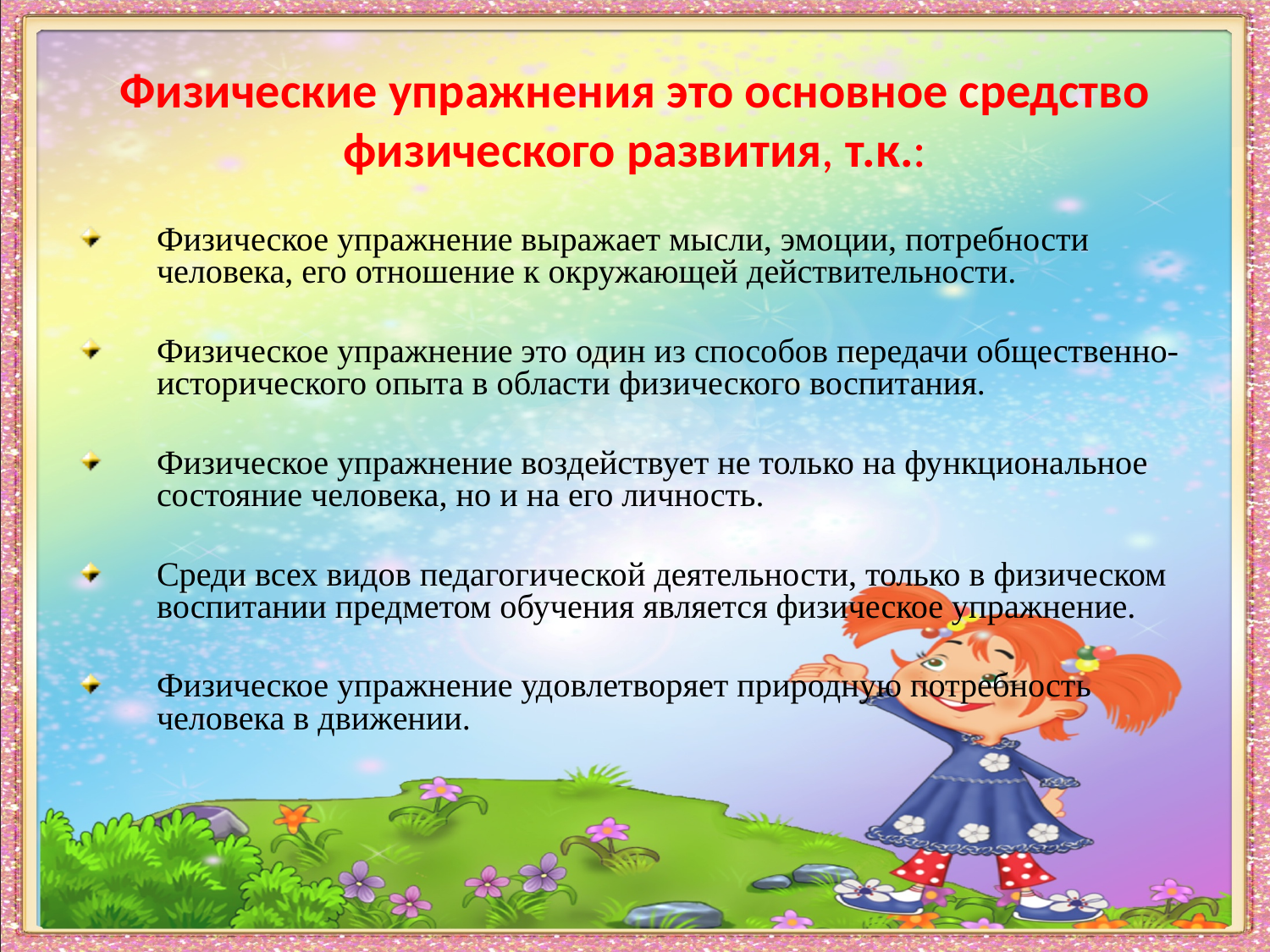

# Физические упражнения это основное средство физического развития, т.к.:
Физическое упражнение выражает мысли, эмоции, потребности человека, его отношение к окружающей действительности.

Физическое упражнение это один из способов передачи общественно-исторического опыта в области физического воспитания.

Физическое упражнение воздействует не только на функциональное состояние человека, но и на его личность.

Среди всех видов педагогической деятельности, только в физическом воспитании предметом обучения является физическое упражнение.

Физическое упражнение удовлетворяет природную потребность человека в движении.